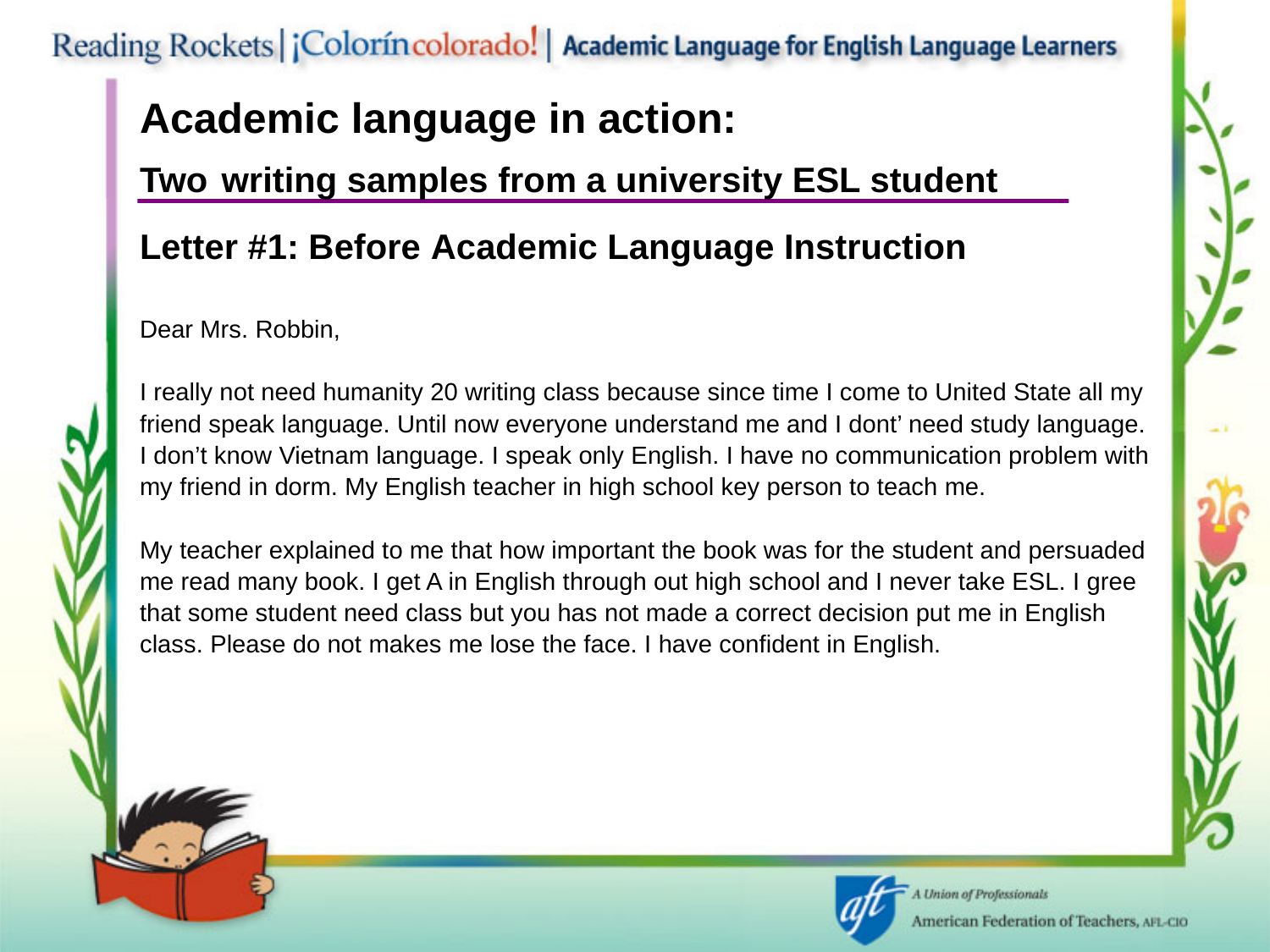

# Academic language in action: Two writing samples from a university ESL student
Letter #1: Before Academic Language Instruction

Dear Mrs. Robbin,

I really not need humanity 20 writing class because since time I come to United State all my
friend speak language. Until now everyone understand me and I dont’ need study language.
I don’t know Vietnam language. I speak only English. I have no communication problem with
my friend in dorm. My English teacher in high school key person to teach me.

My teacher explained to me that how important the book was for the student and persuaded
me read many book. I get A in English through out high school and I never take ESL. I gree
that some student need class but you has not made a correct decision put me in English
class. Please do not makes me lose the face. I have confident in English.